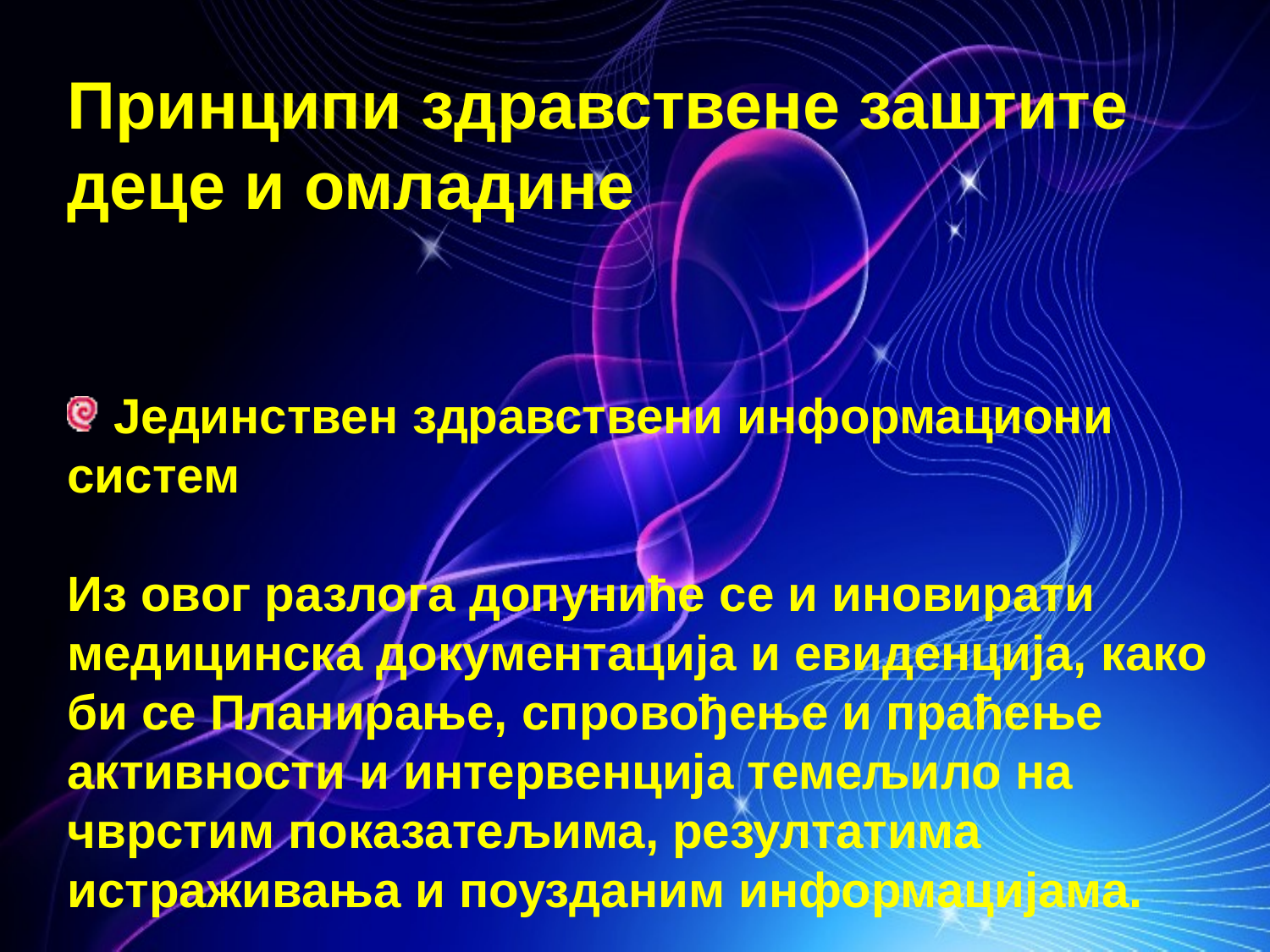

Принципи здравствене заштите деце и омладине

 Јединствен здравствени информациони систем

Из овог разлога допуниће се и иновирати медицинска документација и евиденција, како би се Планирање, спровођење и праћење активности и интервенција темељило на чврстим показатељима, резултатима истраживања и поузданим информацијама.